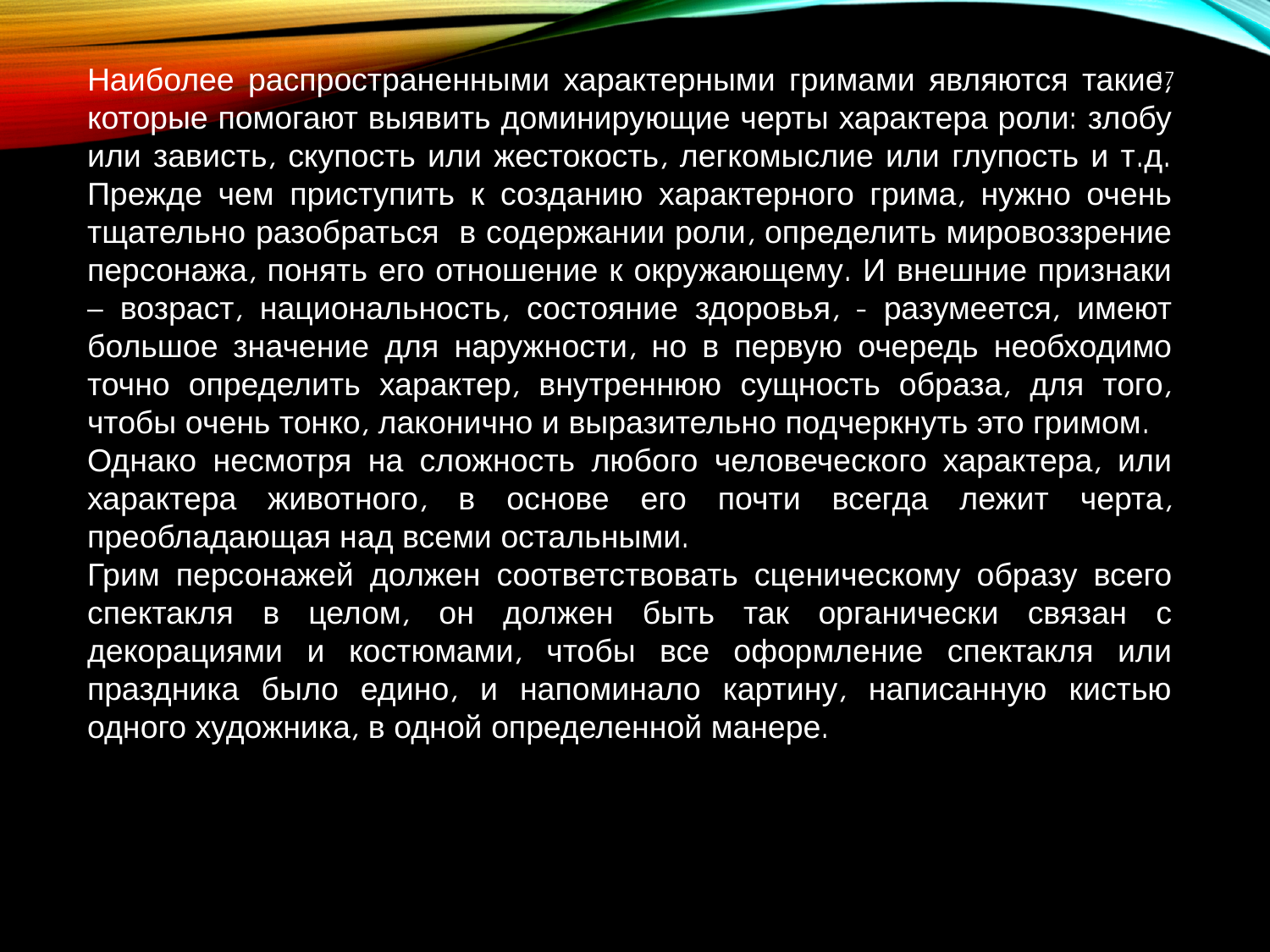

17
Наиболее распространенными характерными гримами являются такие, которые помогают выявить доминирующие черты характера роли: злобу или зависть, скупость или жестокость, легкомыслие или глупость и т.д. Прежде чем приступить к созданию характерного грима, нужно очень тщательно разобраться  в содержании роли, определить мировоззрение персонажа, понять его отношение к окружающему. И внешние признаки – возраст, национальность, состояние здоровья, - разумеется, имеют большое значение для наружности, но в первую очередь необходимо точно определить характер, внутреннюю сущность образа, для того, чтобы очень тонко, лаконично и выразительно подчеркнуть это гримом.
Однако несмотря на сложность любого человеческого характера, или характера животного, в основе его почти всегда лежит черта, преобладающая над всеми остальными.
Грим персонажей должен соответствовать сценическому образу всего спектакля в целом, он должен быть так органически связан с декорациями и костюмами, чтобы все оформление спектакля или праздника было едино, и напоминало картину, написанную кистью одного художника, в одной определенной манере.